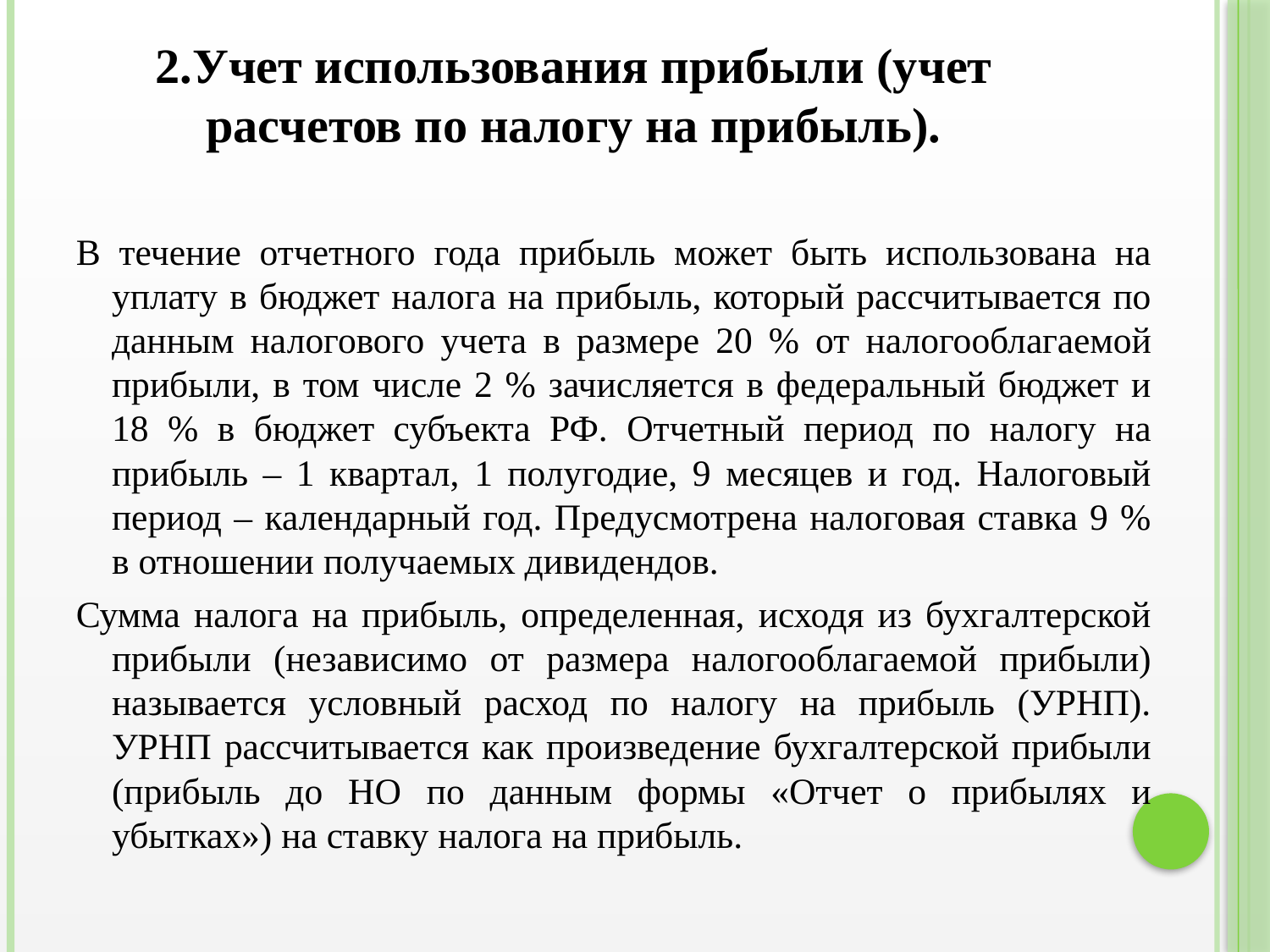

# 2.Учет использования прибыли (учет расчетов по налогу на прибыль).
В течение отчетного года прибыль может быть использована на уплату в бюджет налога на прибыль, который рассчитывается по данным налогового учета в размере 20 % от налогооблагаемой прибыли, в том числе 2 % зачисляется в федеральный бюджет и 18 % в бюджет субъекта РФ. Отчетный период по налогу на прибыль – 1 квартал, 1 полугодие, 9 месяцев и год. Налоговый период – календарный год. Предусмотрена налоговая ставка 9 % в отношении получаемых дивидендов.
Сумма налога на прибыль, определенная, исходя из бухгалтерской прибыли (независимо от размера налогооблагаемой прибыли) называется условный расход по налогу на прибыль (УРНП). УРНП рассчитывается как произведение бухгалтерской прибыли (прибыль до НО по данным формы «Отчет о прибылях и убытках») на ставку налога на прибыль.